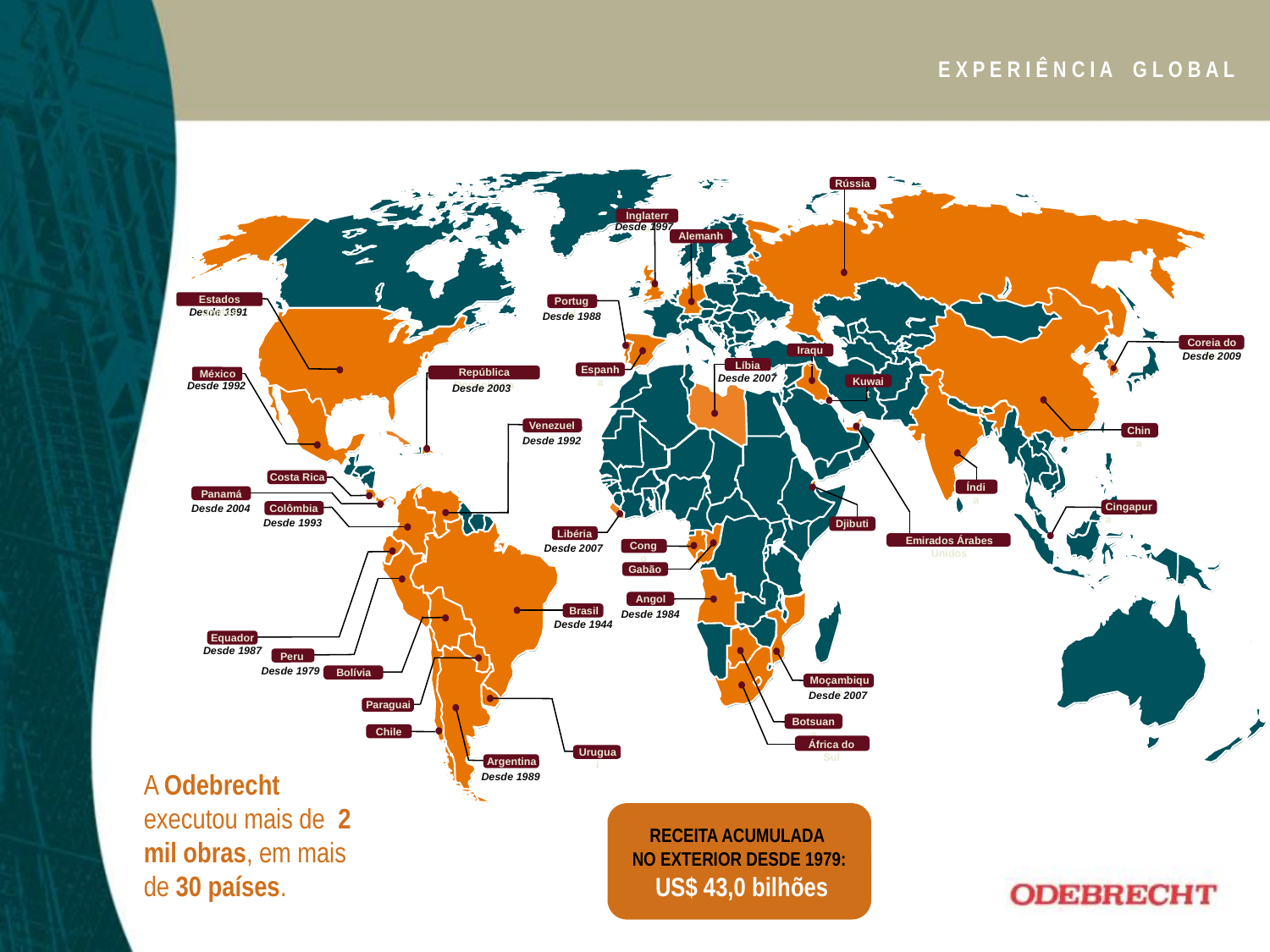

E X P E R I Ê N C I A    G L O B A L

Rússia

Inglaterra

Desde 1997

Alemanha

Estados Unidos

Portugal

Desde 1991

Desde 1988

Coreia do Sul

Iraque

Desde 2009

Líbia

Espanha

República Dominicana
México

Desde 2007

Kuwait

Desde 1992

Desde 2003

Venezuela

China

Desde 1992

Costa Rica

Índia

Panamá

Cingapura

Colômbia
Desde 2004

Desde 1993

Djibuti

Libéria

Emirados Árabes Unidos

Congo

Desde 2007

Gabão

Angola

Brasil

Desde 1984

Desde 1944

Equador

Desde 1987

Peru

Desde 1979
Bolívia

Moçambique

Desde 2007

Paraguai

Botsuana

Chile

África do Sul

Uruguai

Argentina

A Odebrecht executou mais de  2 mil obras, em mais de 30 países.

Desde 1989

RECEITA ACUMULADA
NO EXTERIOR DESDE 1979:
 US$ 43,0 bilhões